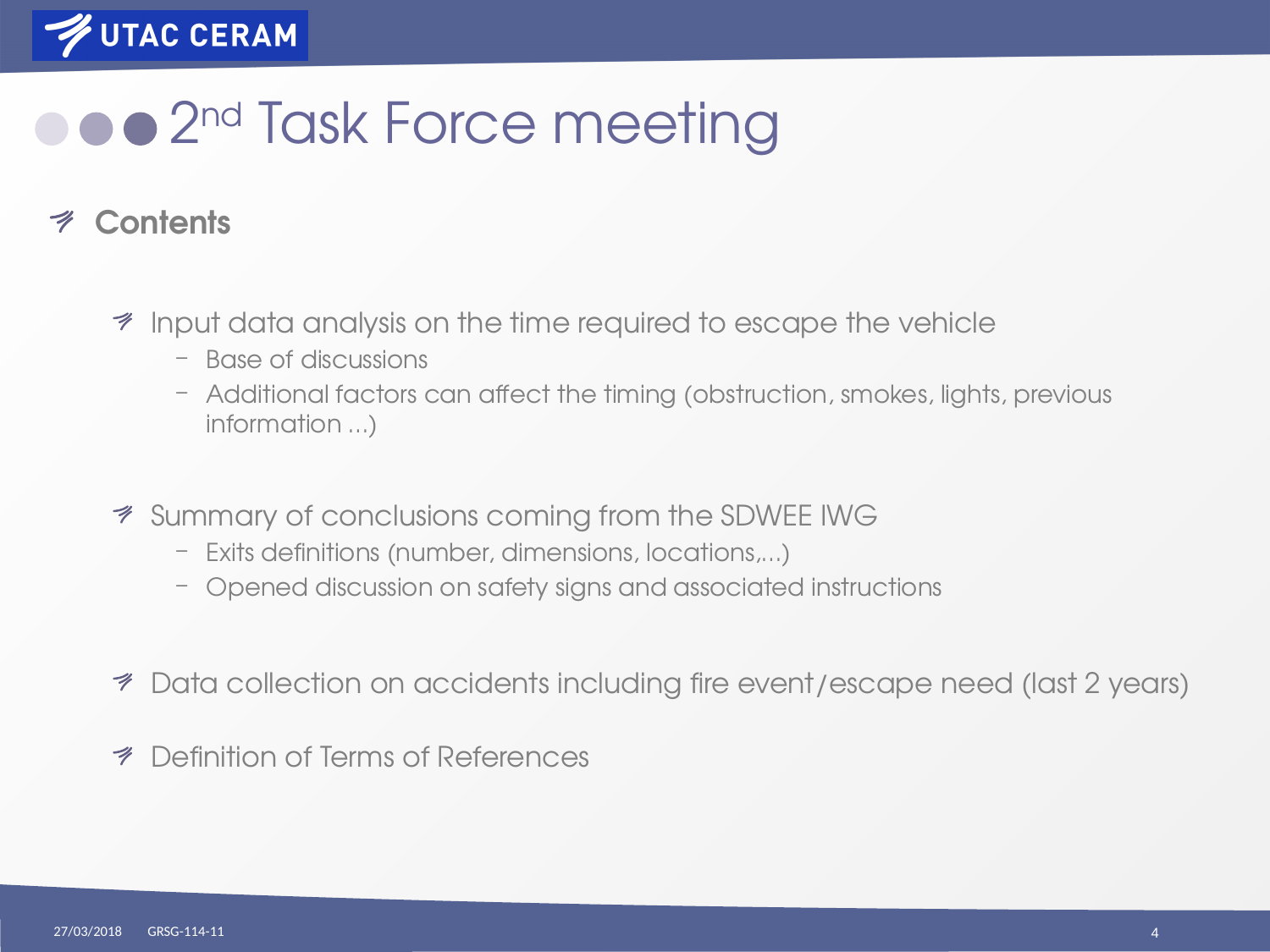

# 2nd Task Force meeting
Contents

Input data analysis on the time required to escape the vehicle
Base of discussions
Additional factors can affect the timing (obstruction, smokes, lights, previous information …)

Summary of conclusions coming from the SDWEE IWG
Exits definitions (number, dimensions, locations,…)
Opened discussion on safety signs and associated instructions

Data collection on accidents including fire event/escape need (last 2 years)

Definition of Terms of References
27/03/2018
GRSG-114-11